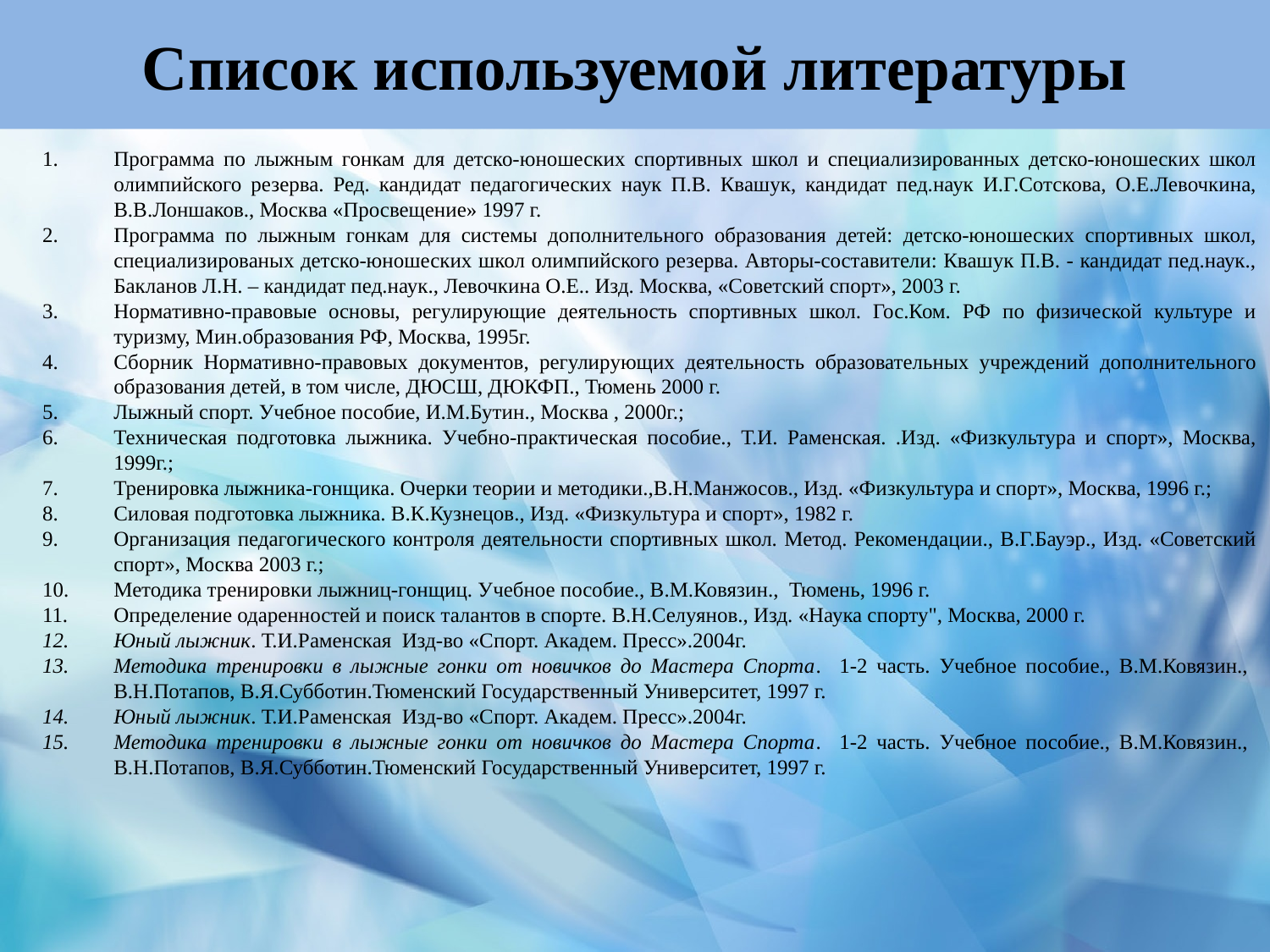

# Список используемой литературы
Программа по лыжным гонкам для детско-юношеских спортивных школ и специализированных детско-юношеских школ олимпийского резерва. Ред. кандидат педагогических наук П.В. Квашук, кандидат пед.наук И.Г.Сотскова, О.Е.Левочкина, В.В.Лоншаков., Москва «Просвещение» 1997 г.
Программа по лыжным гонкам для системы дополнительного образования детей: детско-юношеских спортивных школ, специализированых детско-юношеских школ олимпийского резерва. Авторы-составители: Квашук П.В. - кандидат пед.наук., Бакланов Л.Н. – кандидат пед.наук., Левочкина О.Е.. Изд. Москва, «Советский спорт», 2003 г.
Нормативно-правовые основы, регулирующие деятельность спортивных школ. Гос.Ком. РФ по физической культуре и туризму, Мин.образования РФ, Москва, 1995г.
Сборник Нормативно-правовых документов, регулирующих деятельность образовательных учреждений дополнительного образования детей, в том числе, ДЮСШ, ДЮКФП., Тюмень 2000 г.
Лыжный спорт. Учебное пособие, И.М.Бутин., Москва , 2000г.;
Техническая подготовка лыжника. Учебно-практическая пособие., Т.И. Раменская. .Изд. «Физкультура и спорт», Москва, 1999г.;
Тренировка лыжника-гонщика. Очерки теории и методики.,В.Н.Манжосов., Изд. «Физкультура и спорт», Москва, 1996 г.;
Силовая подготовка лыжника. В.К.Кузнецов., Изд. «Физкультура и спорт», 1982 г.
Организация педагогического контроля деятельности спортивных школ. Метод. Рекомендации., В.Г.Бауэр., Изд. «Советский спорт», Москва 2003 г.;
Методика тренировки лыжниц-гонщиц. Учебное пособие., В.М.Ковязин.,  Тюмень, 1996 г.
Определение одаренностей и поиск талантов в спорте. В.Н.Селуянов., Изд. «Наука спорту", Москва, 2000 г.
Юный лыжник. Т.И.Раменская  Изд-во «Спорт. Академ. Пресс».2004г.
Методика тренировки в лыжные гонки от новичков до Мастера Спорта.  1-2 часть. Учебное пособие., В.М.Ковязин.,  В.Н.Потапов, В.Я.Субботин.Тюменский Государственный Университет, 1997 г.
Юный лыжник. Т.И.Раменская  Изд-во «Спорт. Академ. Пресс».2004г.
Методика тренировки в лыжные гонки от новичков до Мастера Спорта.  1-2 часть. Учебное пособие., В.М.Ковязин.,  В.Н.Потапов, В.Я.Субботин.Тюменский Государственный Университет, 1997 г.